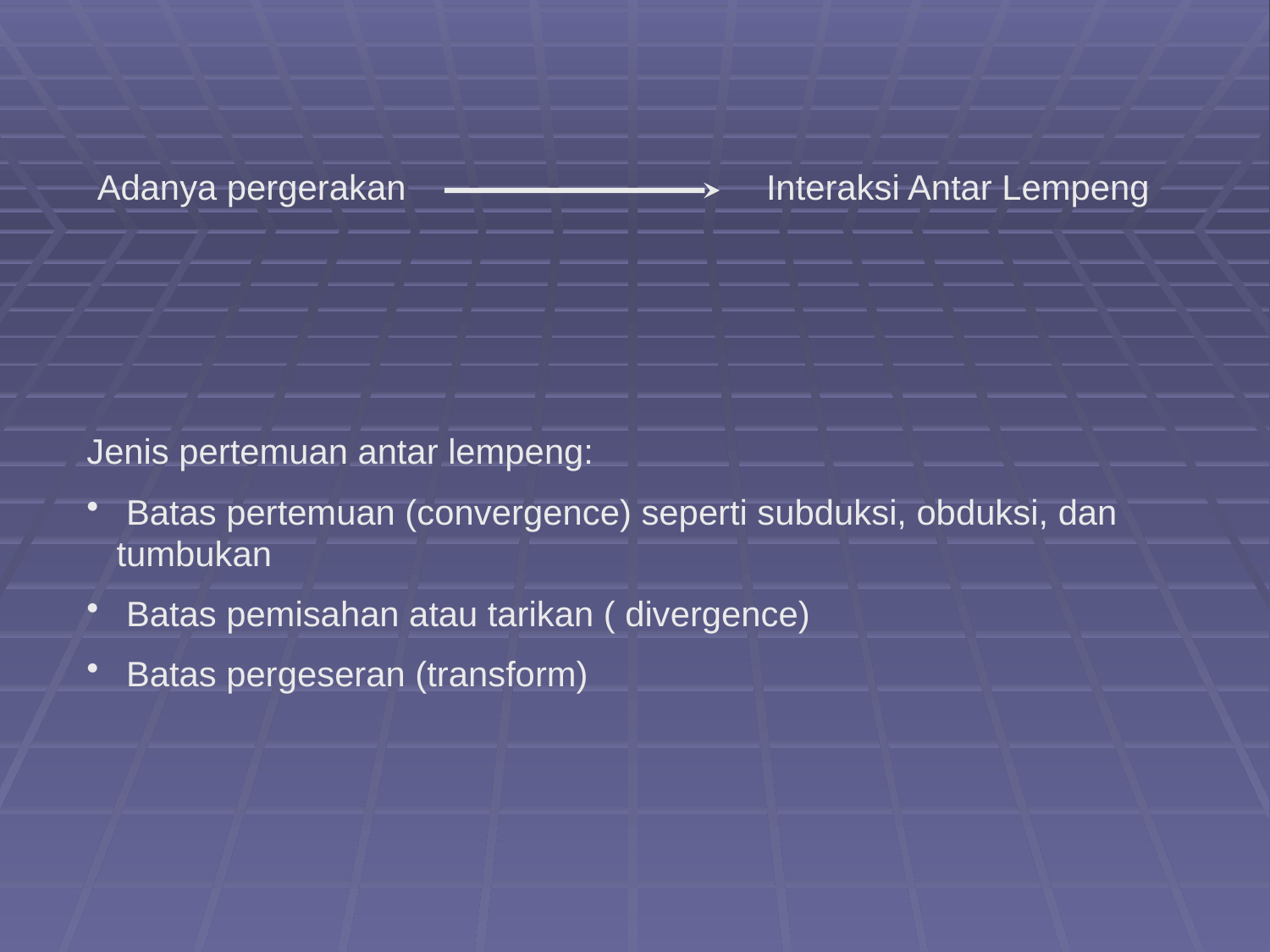

Adanya pergerakan                                     Interaksi Antar Lempeng

Jenis pertemuan antar lempeng:
 Batas pertemuan (convergence) seperti subduksi, obduksi, dan tumbukan
 Batas pemisahan atau tarikan ( divergence)
 Batas pergeseran (transform)